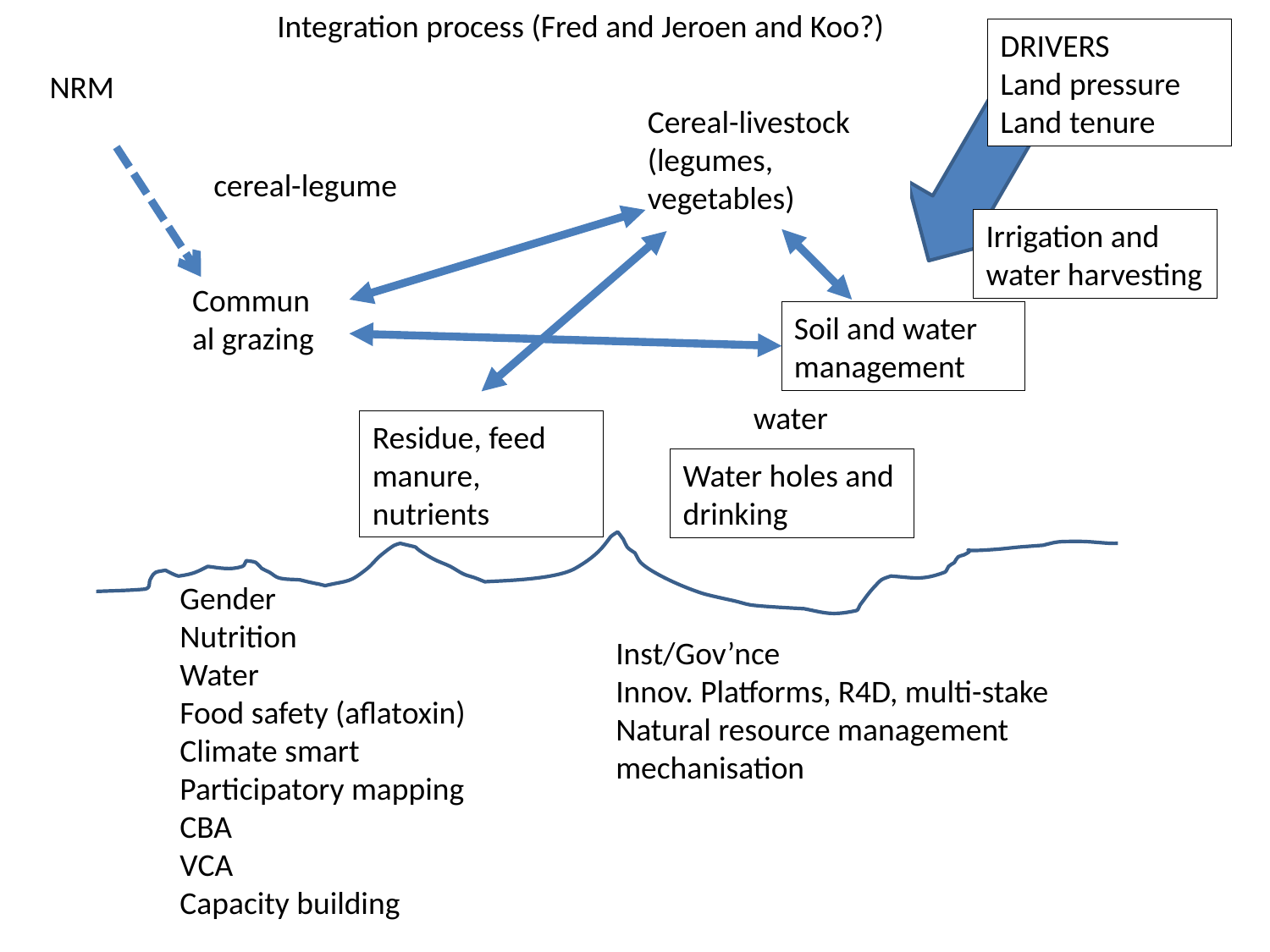

Integration process (Fred and Jeroen and Koo?)
DRIVERS
Land pressure
Land tenure
NRM

Cereal-livestock
(legumes, vegetables)

cereal-legume
Irrigation and water harvesting
Communal grazing
Soil and water management
water
Residue, feed manure, nutrients
Water holes and drinking

Gender
Nutrition
Water
Food safety (aflatoxin)
Climate smart
Participatory mapping
CBA
VCA
Capacity building
Inst/Gov’nce
Innov. Platforms, R4D, multi-stake
Natural resource management
mechanisation